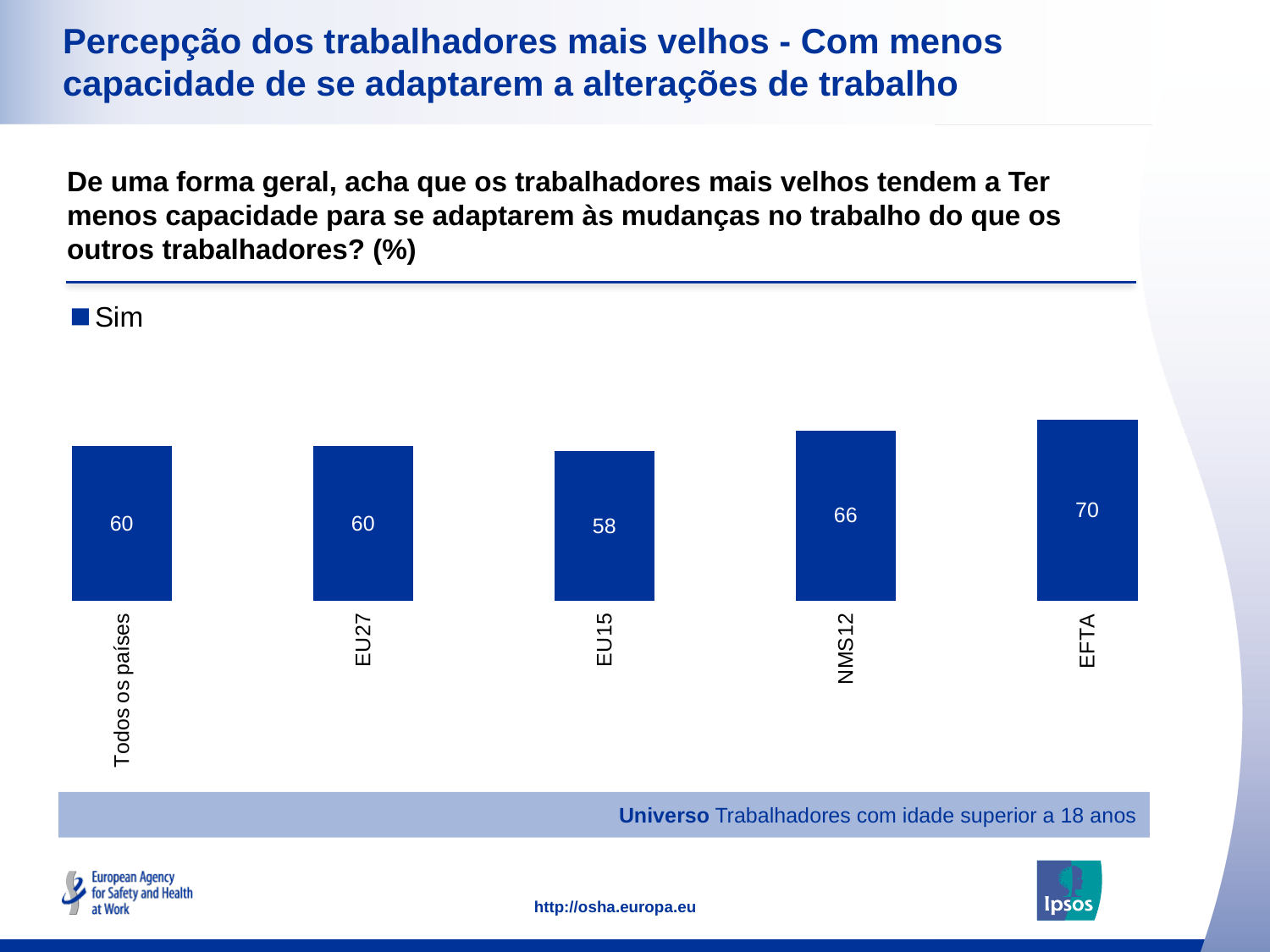

### Chart: Ipsos Ribbon Rules

| Category |  |
|---|---|
# Percepção dos trabalhadores mais velhos - Com menos capacidade de se adaptarem a alterações de trabalho
De uma forma geral, acha que os trabalhadores mais velhos tendem a Ter menos capacidade para se adaptarem às mudanças no trabalho do que os outros trabalhadores? (%)

### Chart

| Category | Sim | Column1 |
|---|---|---|
| Todos os países | 60.0 | None |
|  | None | None |
| EU27 | 60.0 | None |
|  | None | None |
| EU15 | 58.0 | None |
|  | None | None |
| NMS12 | 66.0 | None |
|  | None | None |
| EFTA | 70.0 | None |
Universo Trabalhadores com idade superior a 18 anos